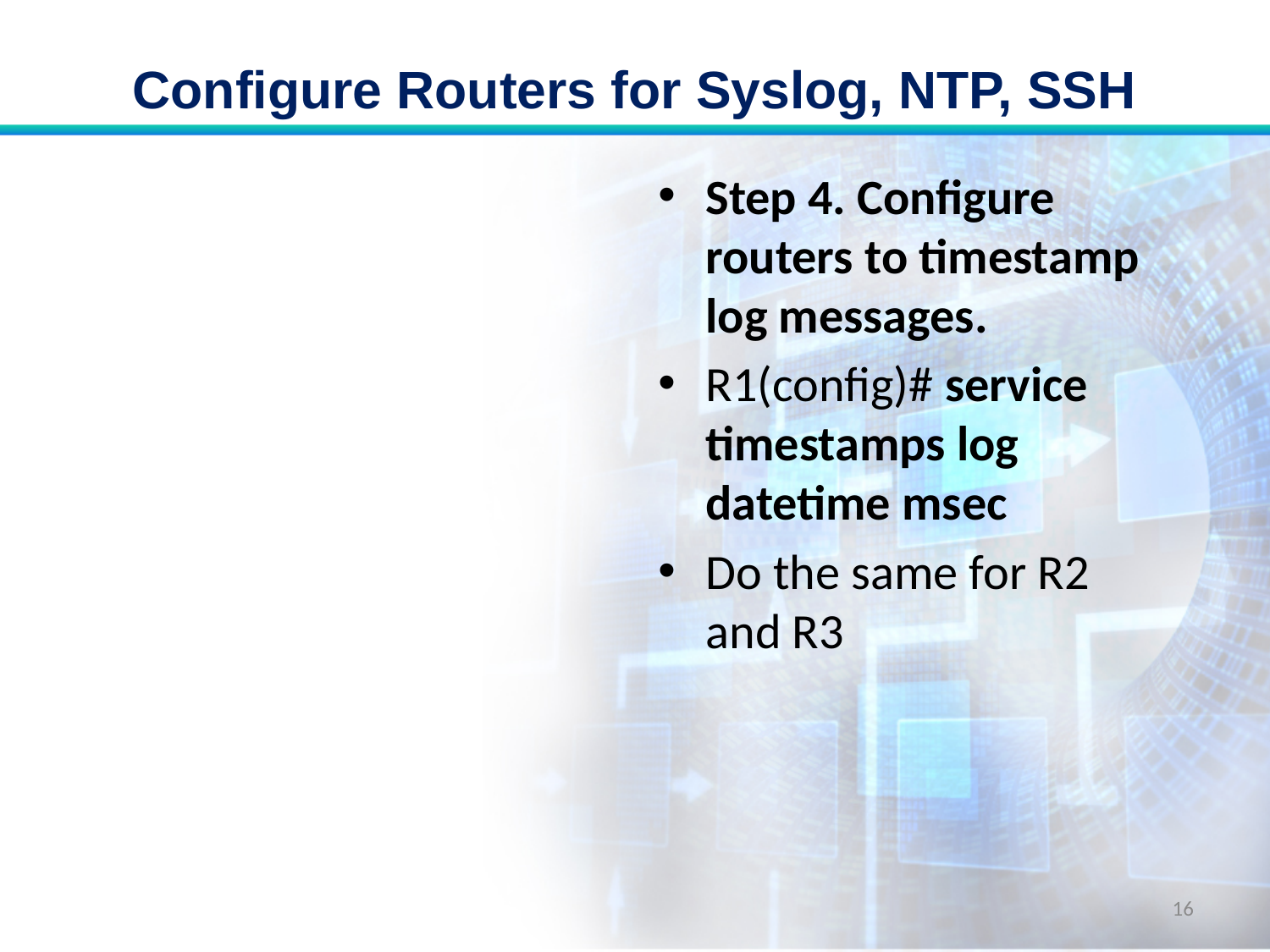

# Configure Routers for Syslog, NTP, SSH
Step 4. Configure routers to timestamp log messages.
R1(config)# service timestamps log datetime msec
Do the same for R2 and R3
16